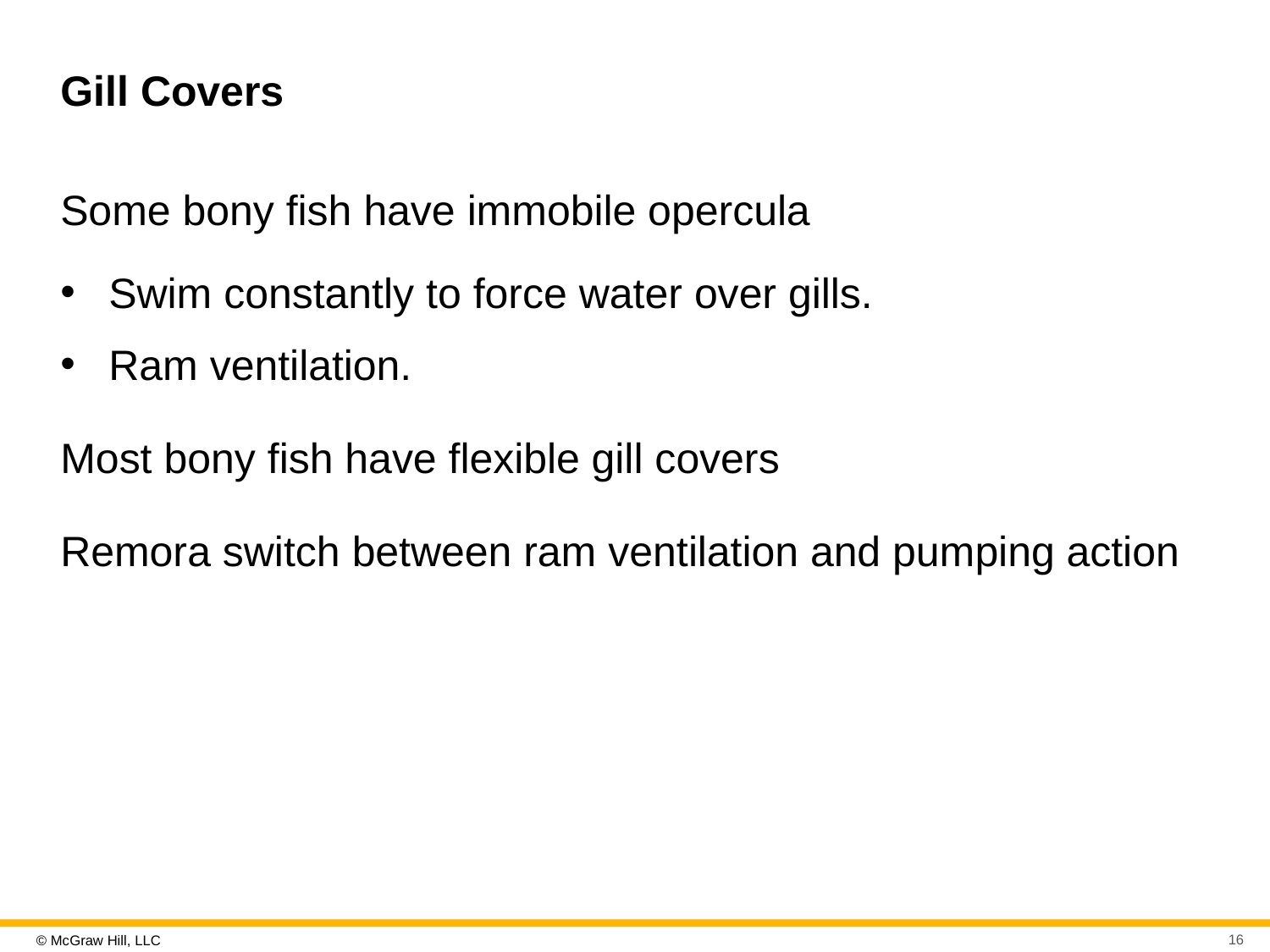

# Gill Covers
Some bony fish have immobile opercula
Swim constantly to force water over gills.
Ram ventilation.
Most bony fish have flexible gill covers
Remora switch between ram ventilation and pumping action
16